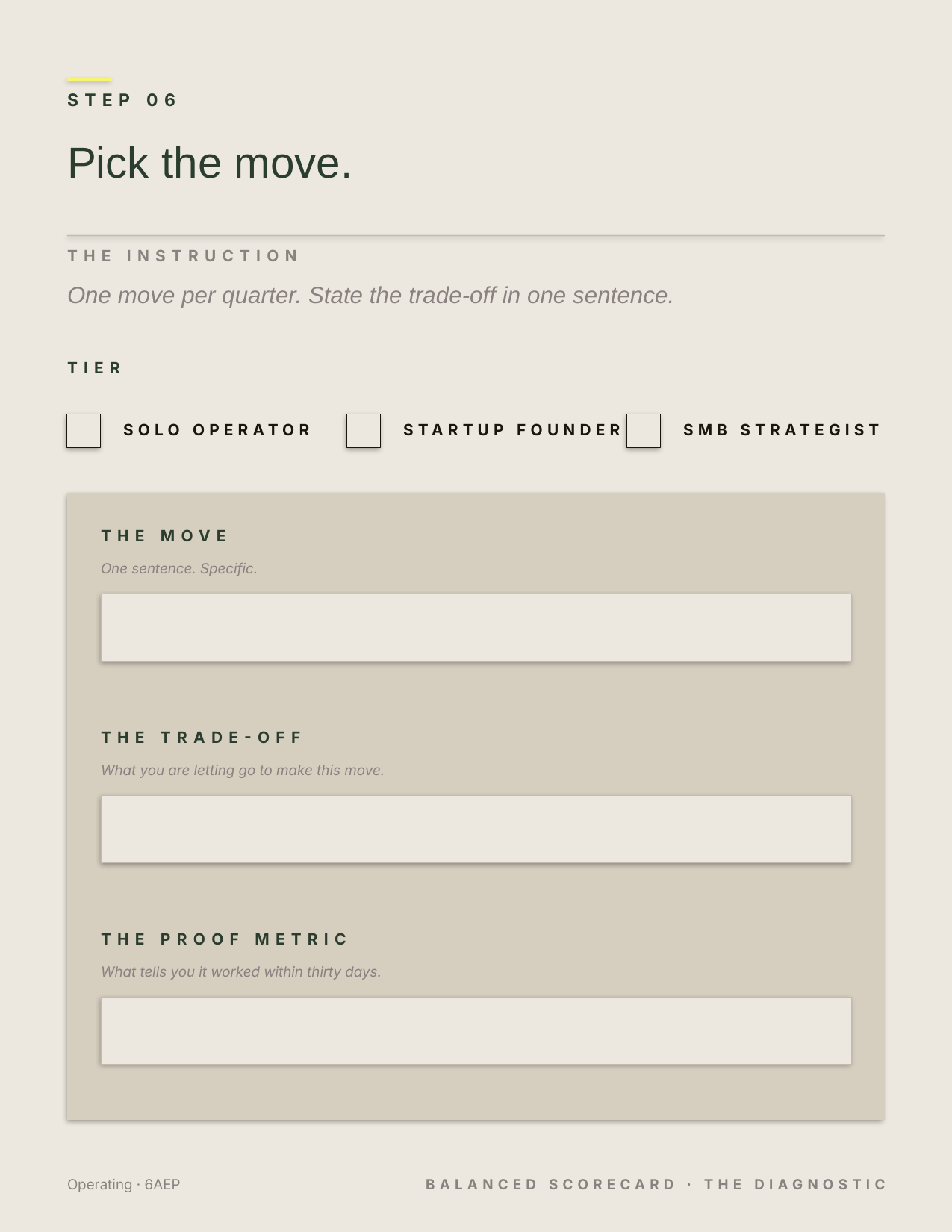

STEP 06
Pick the move.

THE INSTRUCTION
One move per quarter. State the trade-off in one sentence.
TIER

SOLO OPERATOR
STARTUP FOUNDER
SMB STRATEGIST

THE MOVE
One sentence. Specific.

THE TRADE-OFF
What you are letting go to make this move.

THE PROOF METRIC
What tells you it worked within thirty days.

Operating · 6AEP
BALANCED SCORECARD · THE DIAGNOSTIC